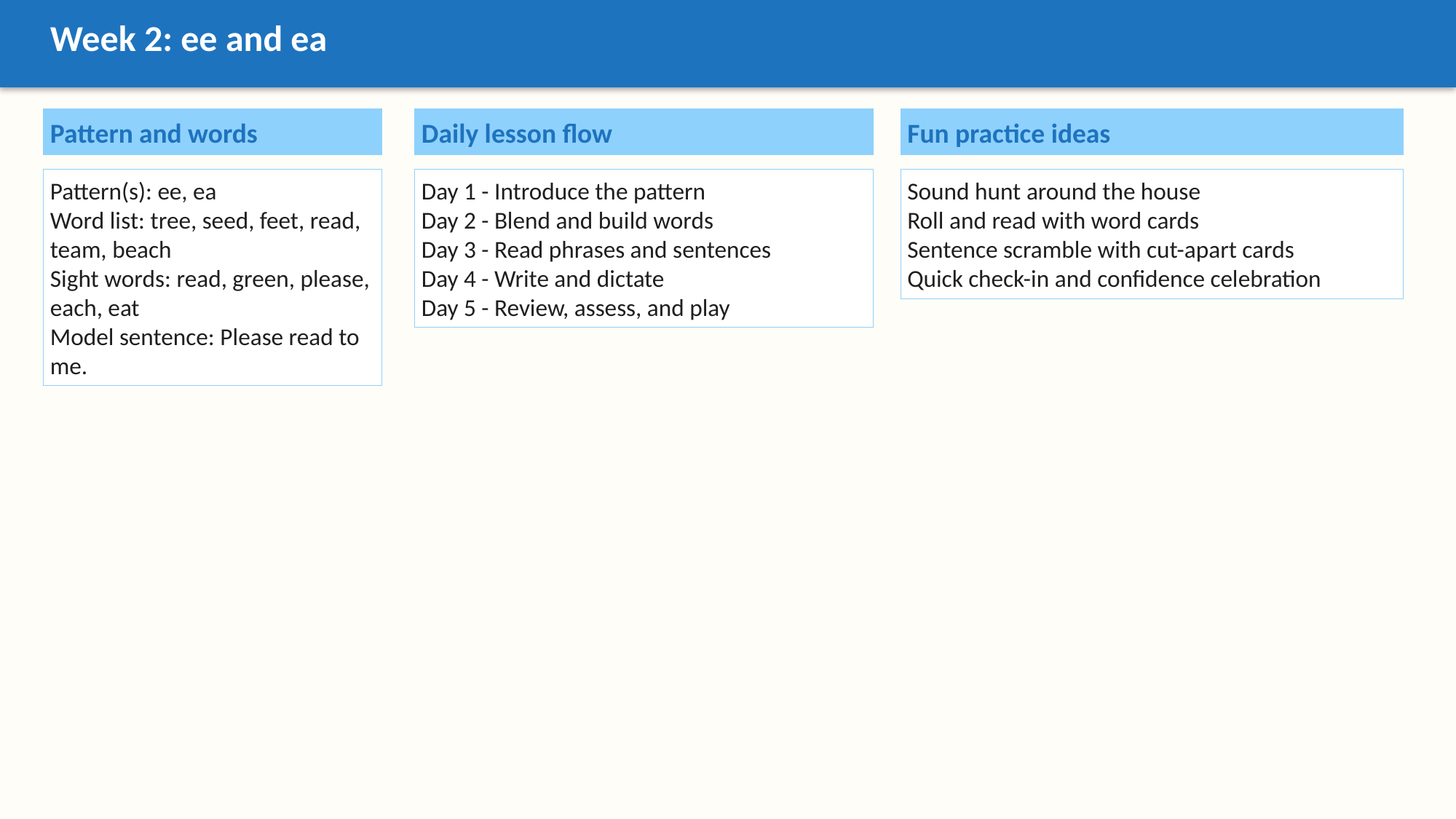

Week 2: ee and ea
Pattern and words
Daily lesson flow
Fun practice ideas
Pattern(s): ee, ea
Word list: tree, seed, feet, read, team, beach
Sight words: read, green, please, each, eat
Model sentence: Please read to me.
Day 1 - Introduce the pattern
Day 2 - Blend and build words
Day 3 - Read phrases and sentences
Day 4 - Write and dictate
Day 5 - Review, assess, and play
Sound hunt around the house
Roll and read with word cards
Sentence scramble with cut-apart cards
Quick check-in and confidence celebration